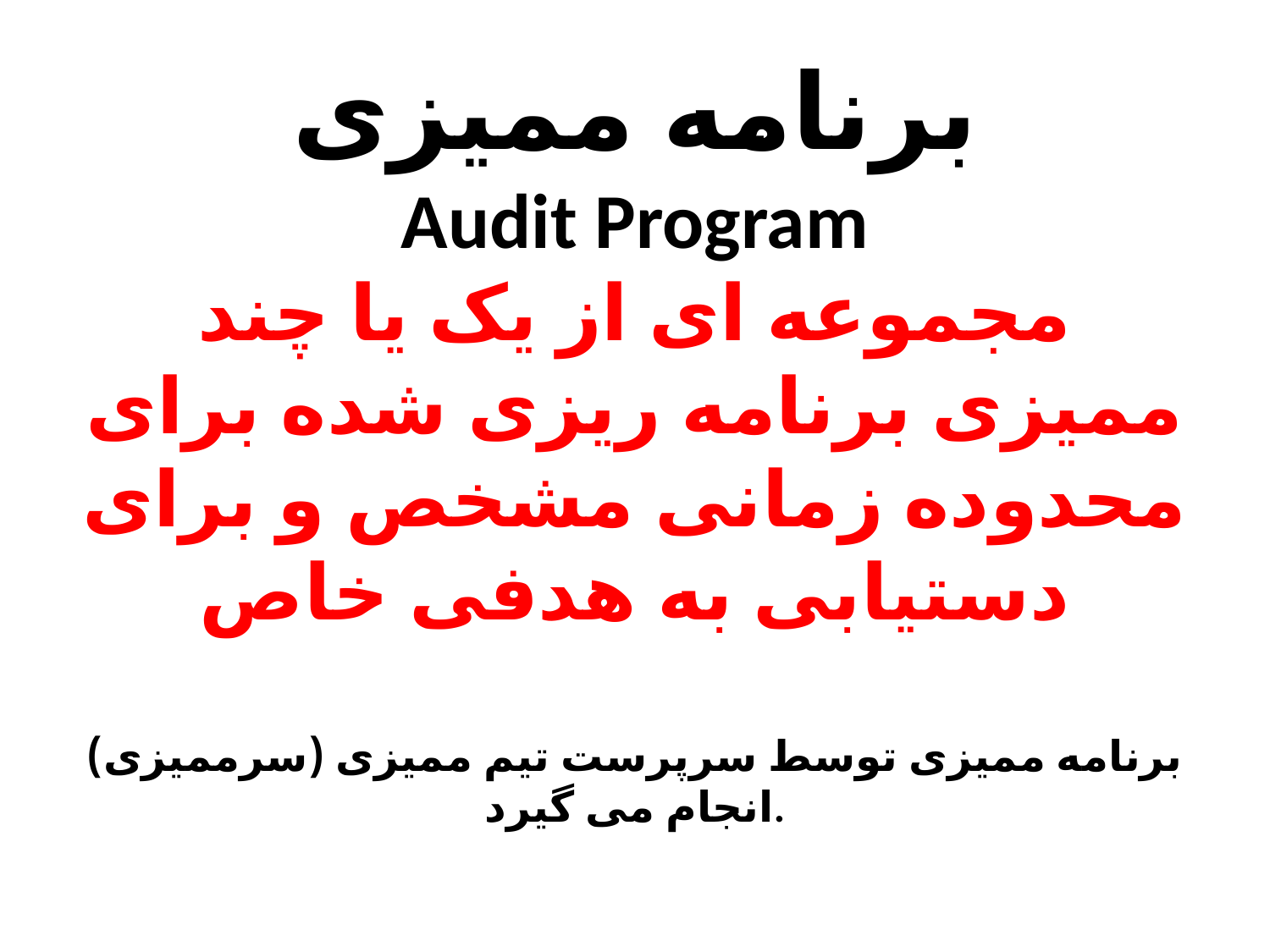

# برنامه ممیزی Audit Program مجموعه ای از یک یا چند ممیزی برنامه ریزی شده برای محدوده زمانی مشخص و برای دستیابی به هدفی خاص برنامه ممیزی توسط سرپرست تیم ممیزی (سرممیزی) انجام می گیرد.